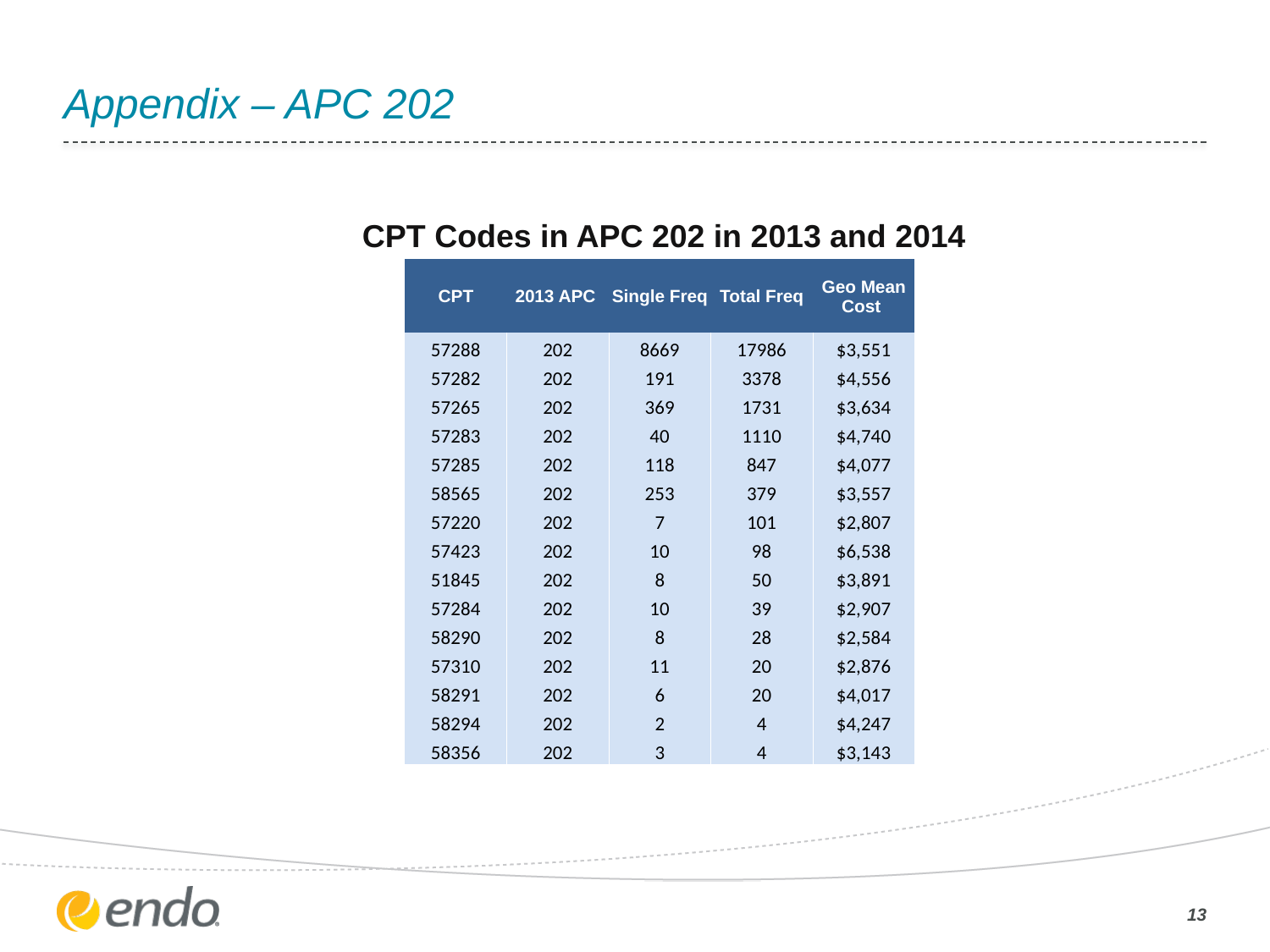

# Appendix – APC 202
CPT Codes in APC 202 in 2013 and 2014
| CPT | 2013 APC | Single Freq | Total Freq | Geo Mean Cost |
| --- | --- | --- | --- | --- |
| 57288 | 202 | 8669 | 17986 | $3,551 |
| 57282 | 202 | 191 | 3378 | $4,556 |
| 57265 | 202 | 369 | 1731 | $3,634 |
| 57283 | 202 | 40 | 1110 | $4,740 |
| 57285 | 202 | 118 | 847 | $4,077 |
| 58565 | 202 | 253 | 379 | $3,557 |
| 57220 | 202 | 7 | 101 | $2,807 |
| 57423 | 202 | 10 | 98 | $6,538 |
| 51845 | 202 | 8 | 50 | $3,891 |
| 57284 | 202 | 10 | 39 | $2,907 |
| 58290 | 202 | 8 | 28 | $2,584 |
| 57310 | 202 | 11 | 20 | $2,876 |
| 58291 | 202 | 6 | 20 | $4,017 |
| 58294 | 202 | 2 | 4 | $4,247 |
| 58356 | 202 | 3 | 4 | $3,143 |
13